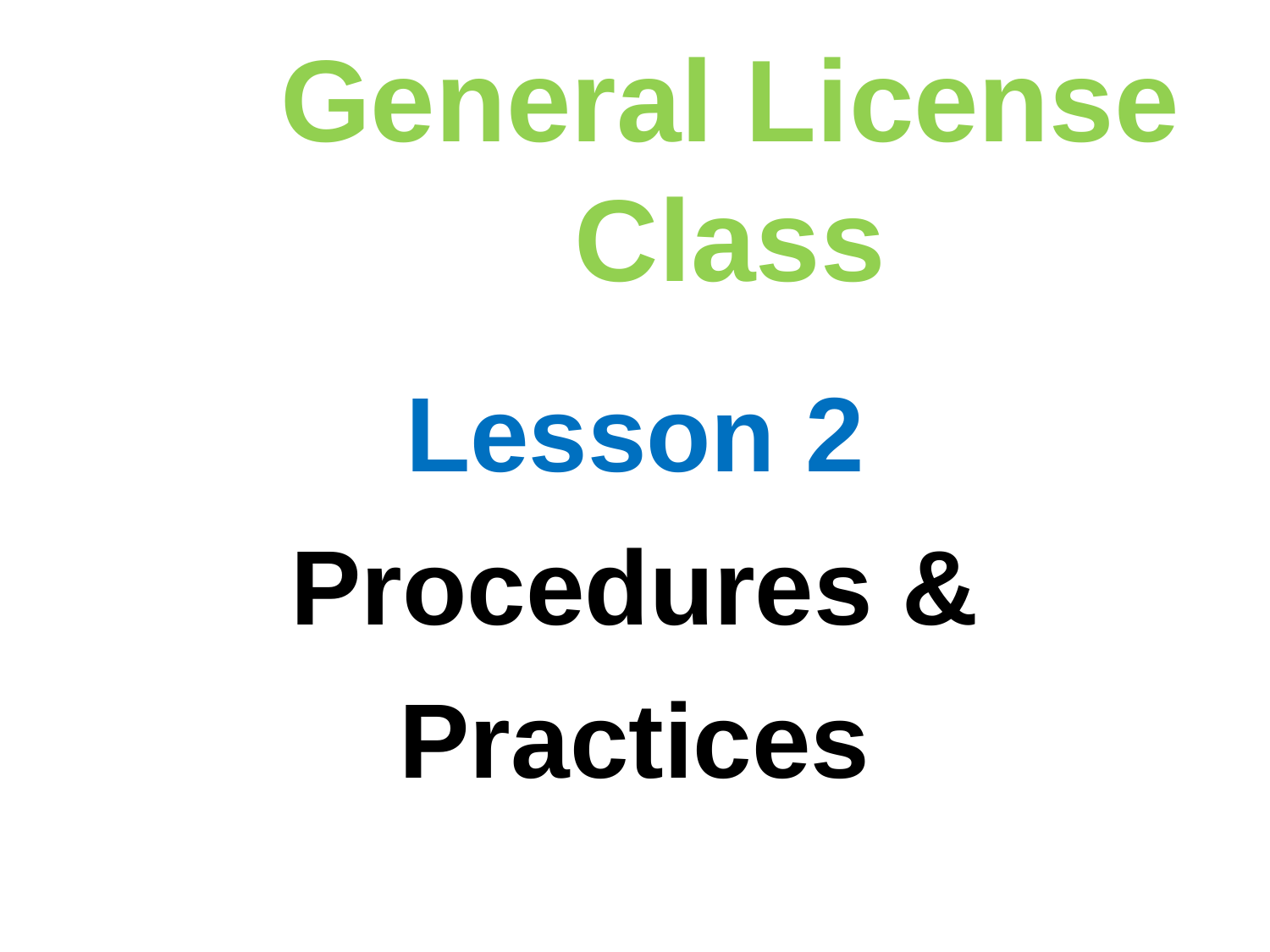

General License Class
Lesson 2
Procedures &
Practices